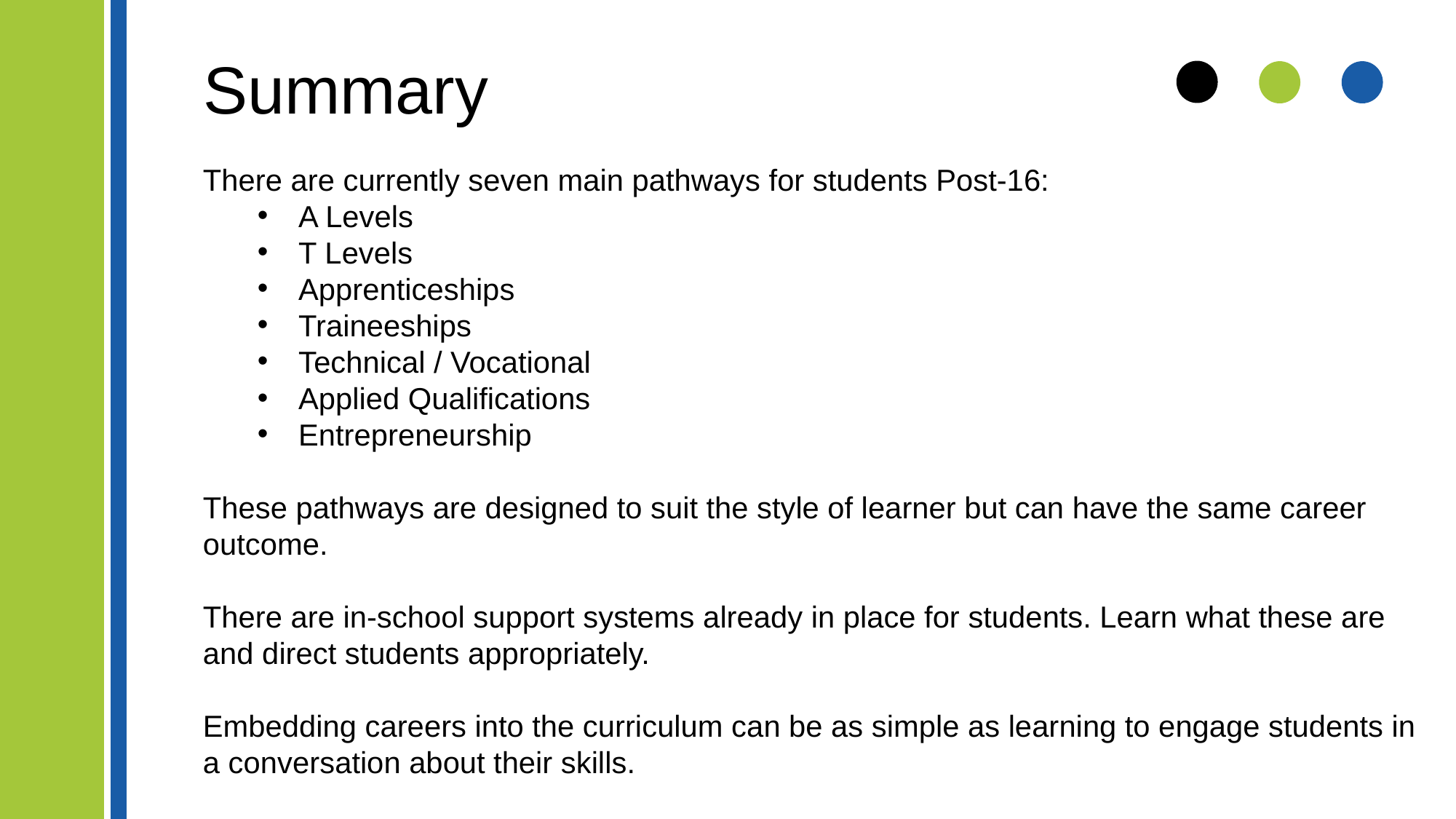

# Summary

There are currently seven main pathways for students Post-16:
A Levels
T Levels
Apprenticeships
Traineeships
Technical / Vocational
Applied Qualifications
Entrepreneurship

These pathways are designed to suit the style of learner but can have the same career outcome.

There are in-school support systems already in place for students. Learn what these are and direct students appropriately.

Embedding careers into the curriculum can be as simple as learning to engage students in a conversation about their skills.